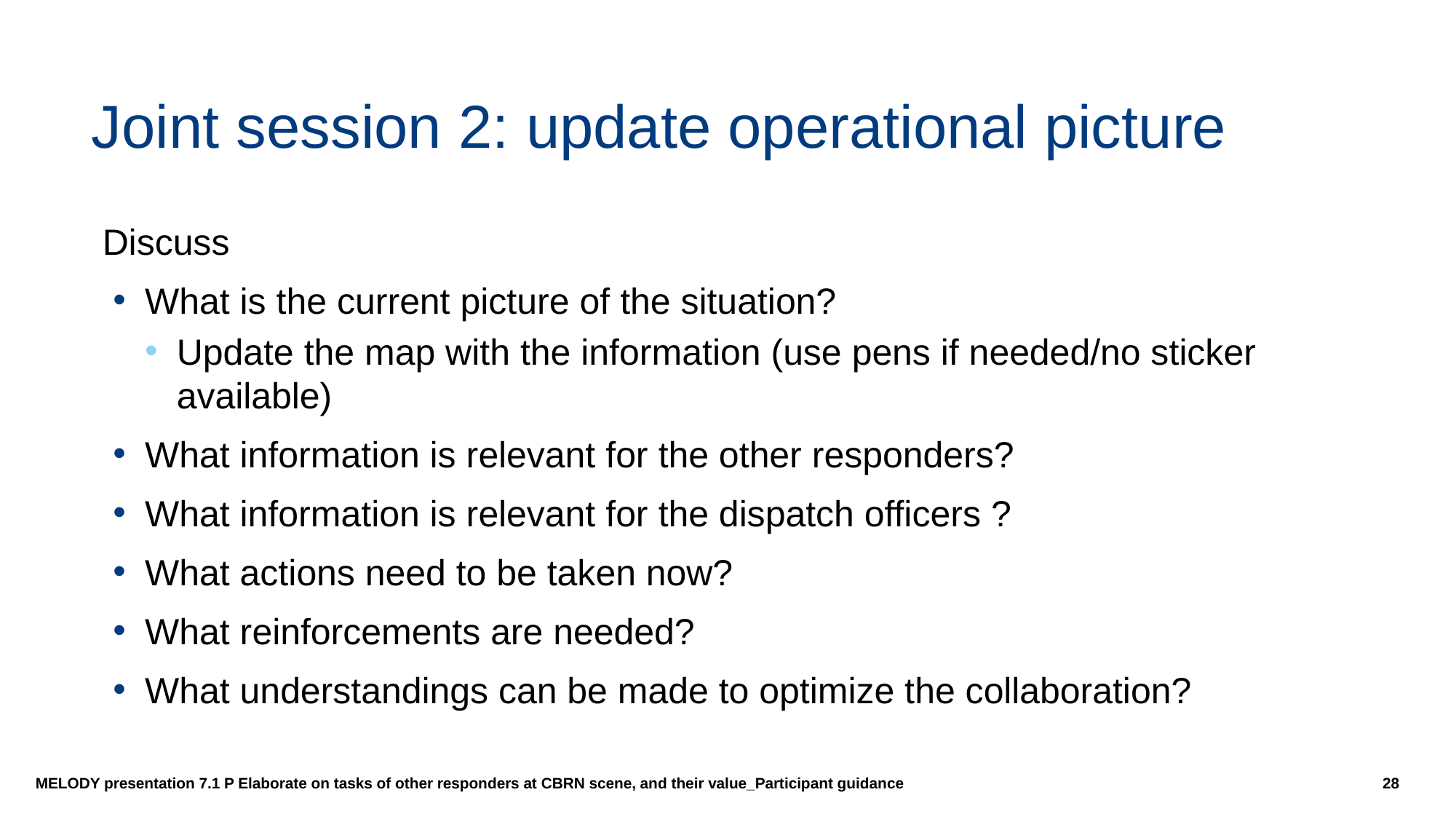

# Joint session 2: update operational picture
Discuss
What is the current picture of the situation?
Update the map with the information (use pens if needed/no sticker available)
What information is relevant for the other responders?
What information is relevant for the dispatch officers ?
What actions need to be taken now?
What reinforcements are needed?
What understandings can be made to optimize the collaboration?

MELODY presentation 7.1 P Elaborate on tasks of other responders at CBRN scene, and their value_Participant guidance
28